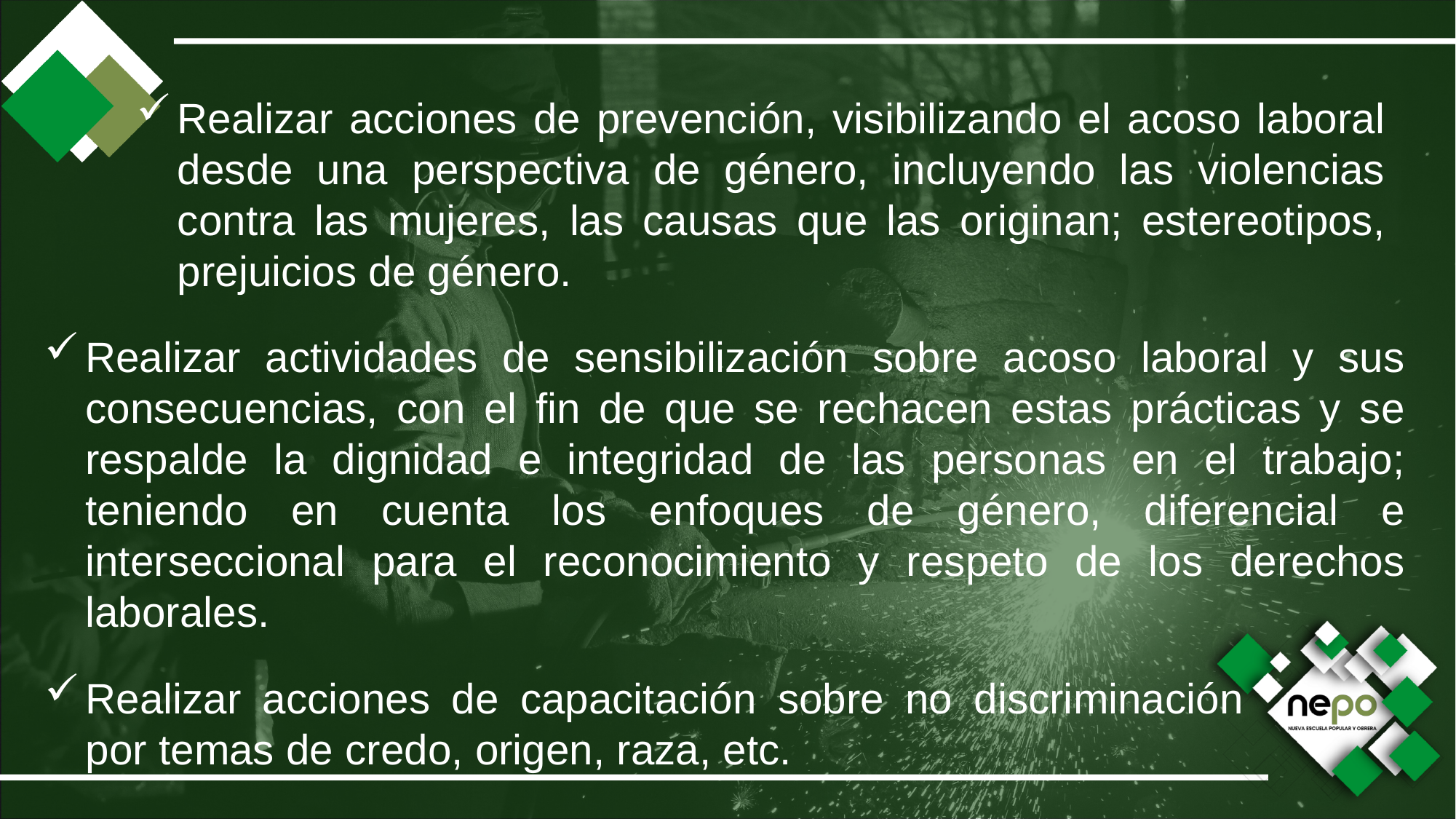

Realizar acciones de prevención, visibilizando el acoso laboral desde una perspectiva de género, incluyendo las violencias contra las mujeres, las causas que las originan; estereotipos, prejuicios de género.
Realizar actividades de sensibilización sobre acoso laboral y sus consecuencias, con el fin de que se rechacen estas prácticas y se respalde la dignidad e integridad de las personas en el trabajo; teniendo en cuenta los enfoques de género, diferencial e interseccional para el reconocimiento y respeto de los derechos laborales.
Realizar acciones de capacitación sobre no discriminación por temas de credo, origen, raza, etc.